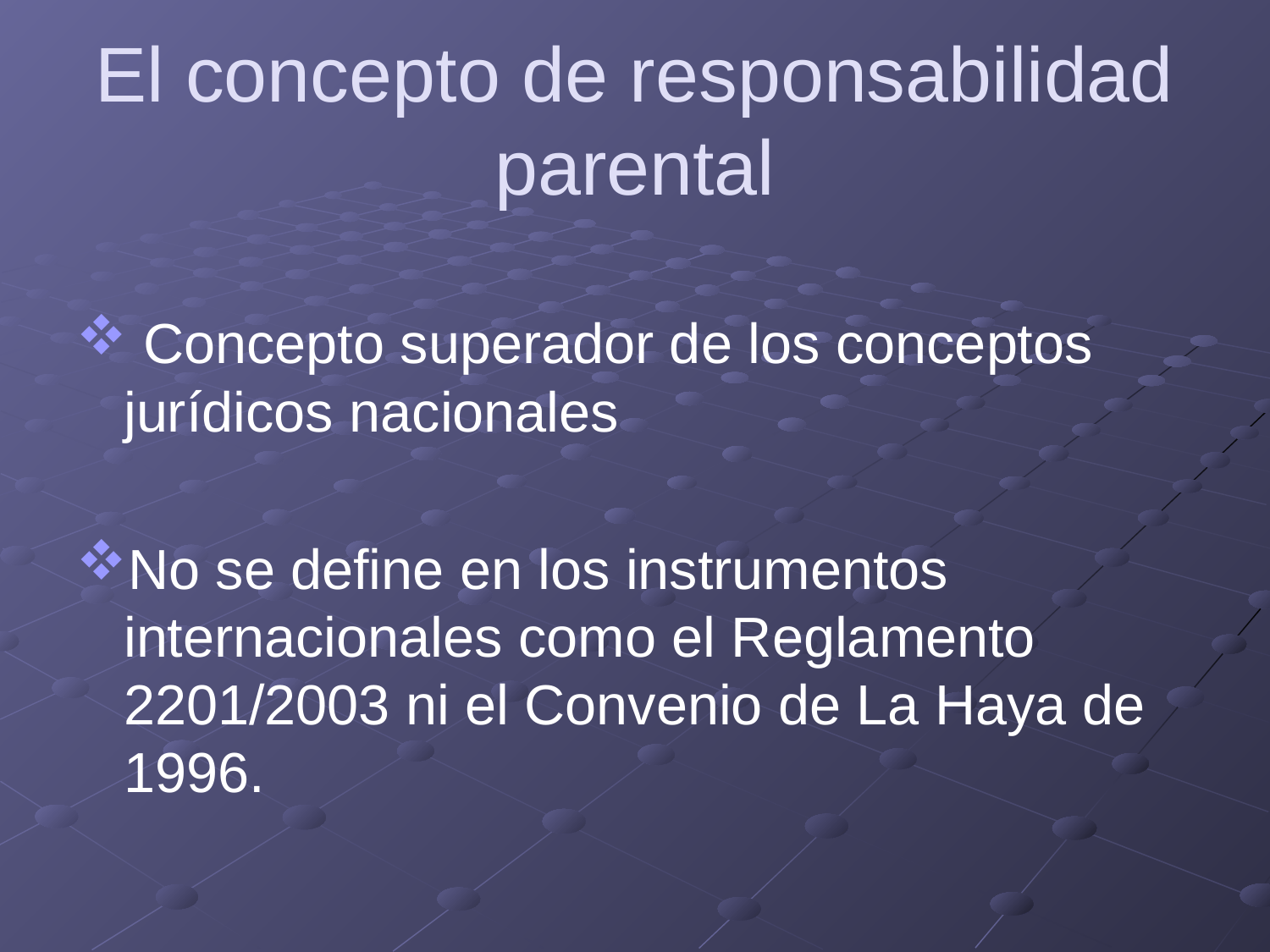

# El concepto de responsabilidad parental

 Concepto superador de los conceptos jurídicos nacionales

No se define en los instrumentos internacionales como el Reglamento 2201/2003 ni el Convenio de La Haya de 1996.